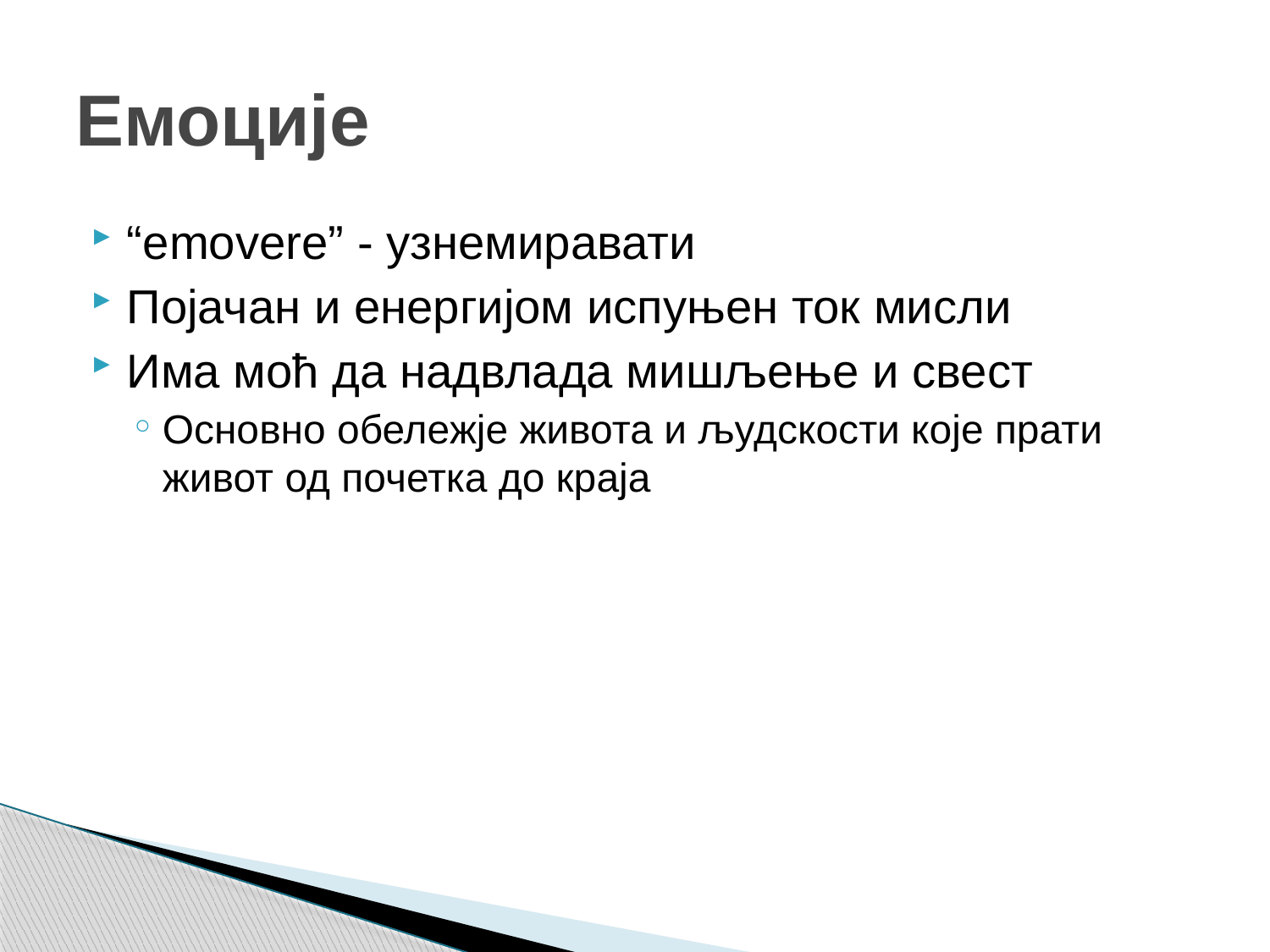

# Емоције
“emovere” - узнемиравати
Појачан и енергијом испуњен ток мисли
Има моћ да надвлада мишљење и свест
Основно обележје живота и људскости које прати живот од почетка до краја